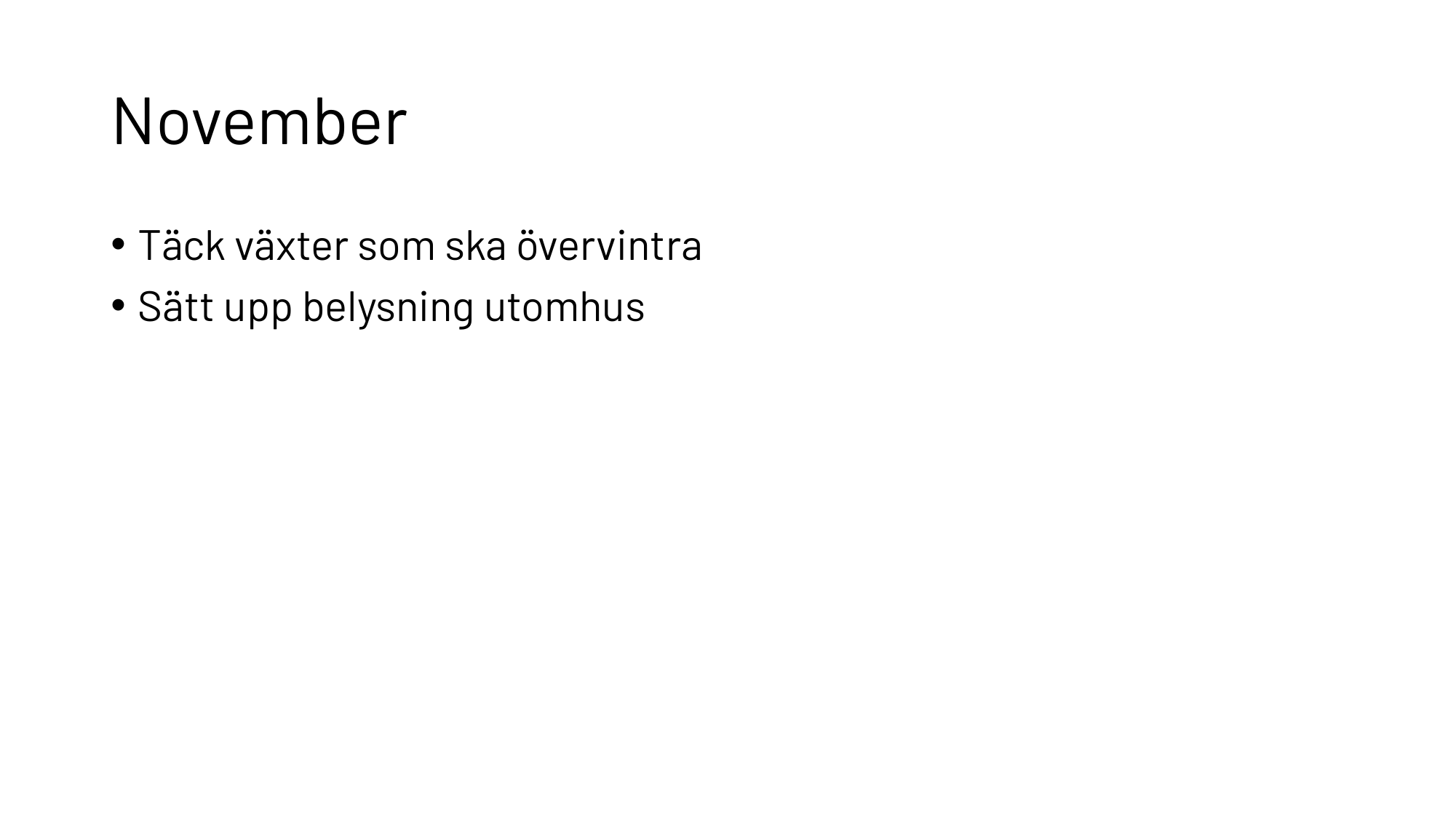

# November
Täck växter som ska övervintra
Sätt upp belysning utomhus